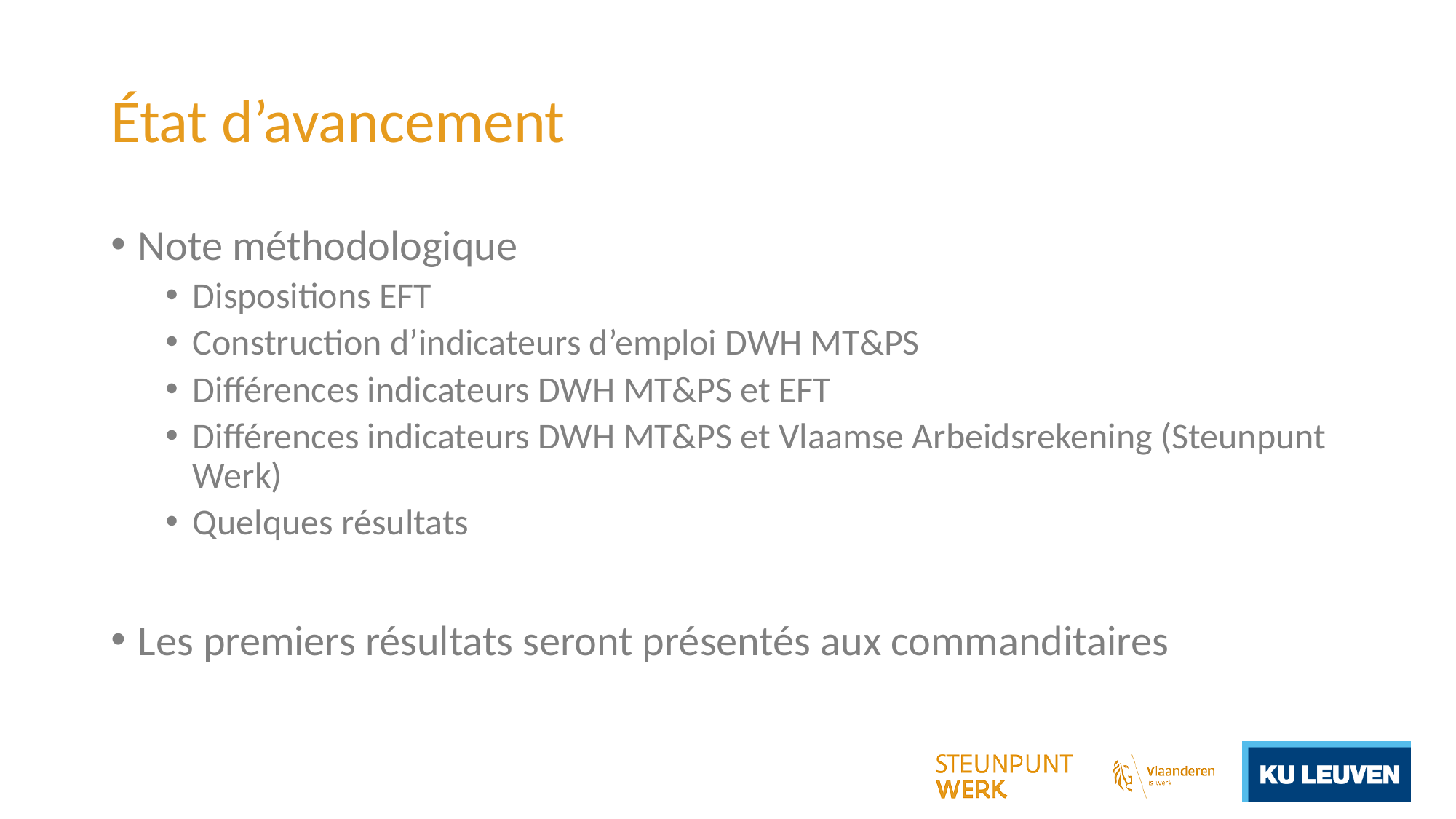

# État d’avancement
Note méthodologique
Dispositions EFT
Construction d’indicateurs d’emploi DWH MT&PS
Différences indicateurs DWH MT&PS et EFT
Différences indicateurs DWH MT&PS et Vlaamse Arbeidsrekening (Steunpunt Werk)
Quelques résultats

Les premiers résultats seront présentés aux commanditaires